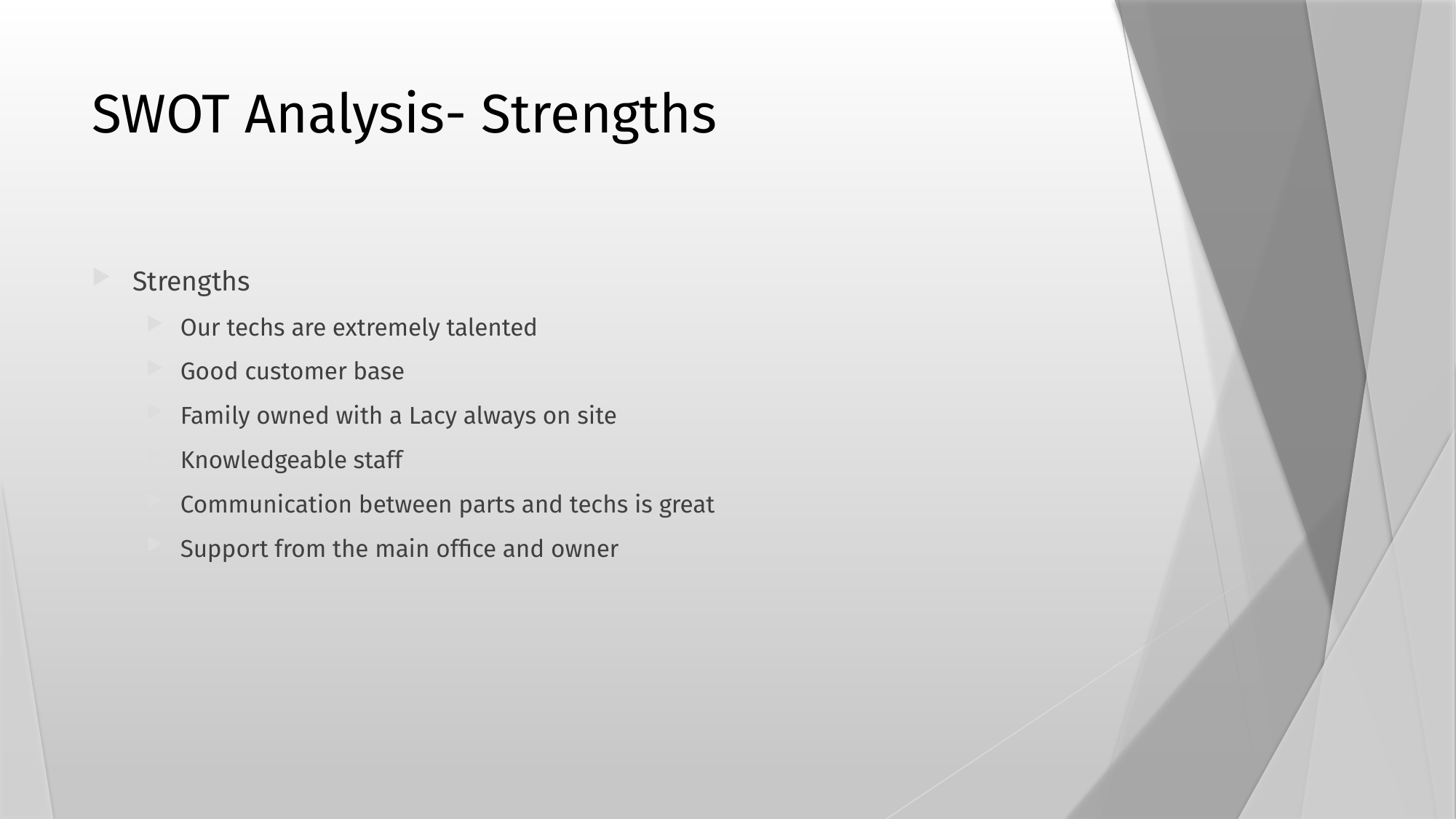

# SWOT Analysis- Strengths
Strengths
Our techs are extremely talented
Good customer base
Family owned with a Lacy always on site
Knowledgeable staff
Communication between parts and techs is great
Support from the main office and owner